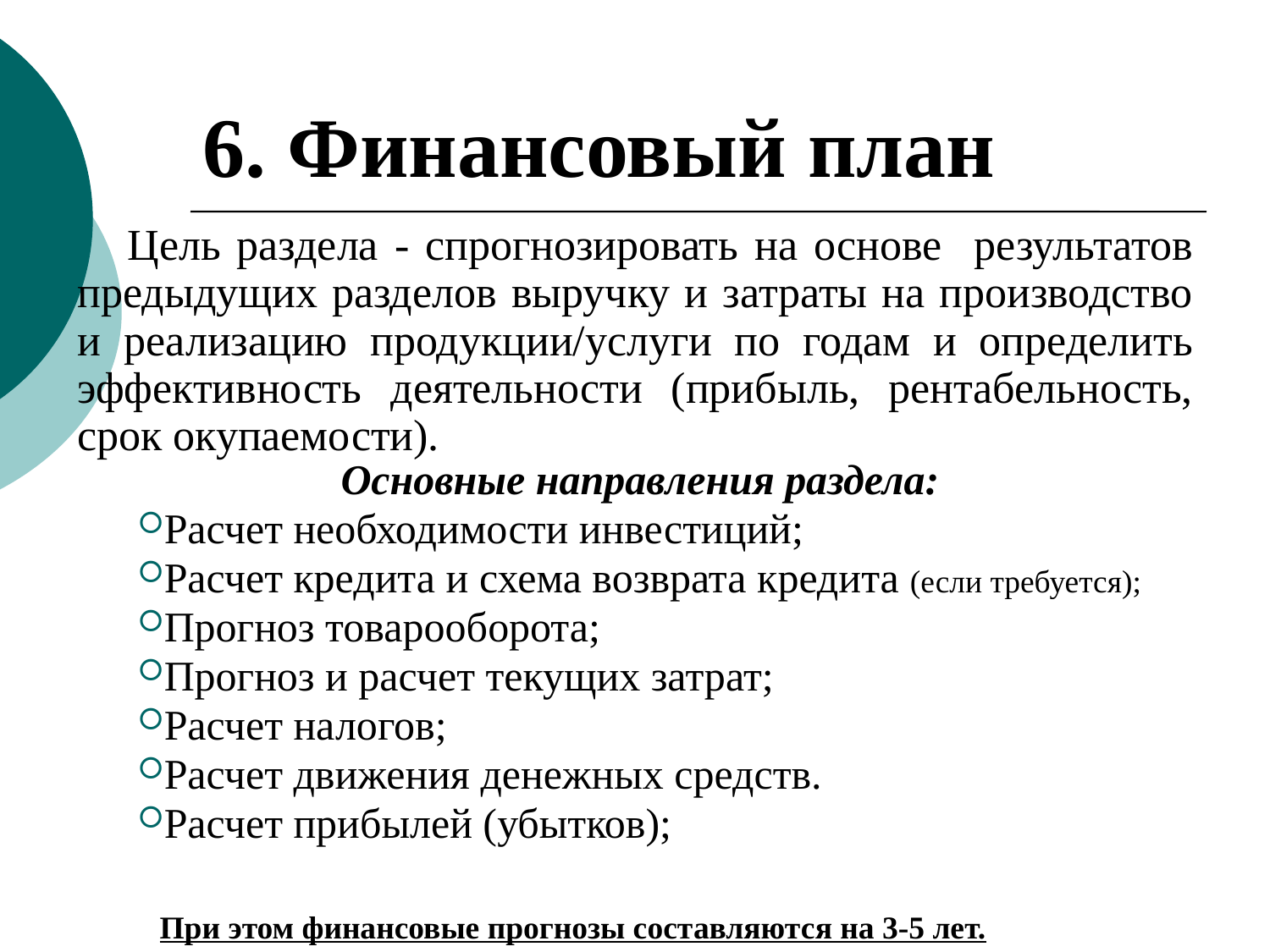

# 6. Финансовый план
Цель раздела - спрогнозировать на основе  результатов предыдущих разделов выручку и затраты на производство и реализацию продукции/услуги по годам и определить эффективность деятельности (прибыль, рентабельность, срок окупаемости).
Основные направления раздела:
Расчет необходимости инвестиций;
Расчет кредита и схема возврата кредита (если требуется);
Прогноз товарооборота;
Прогноз и расчет текущих затрат;
Расчет налогов;
Расчет движения денежных средств.
Расчет прибылей (убытков);
При этом финансовые прогнозы составляются на 3-5 лет.